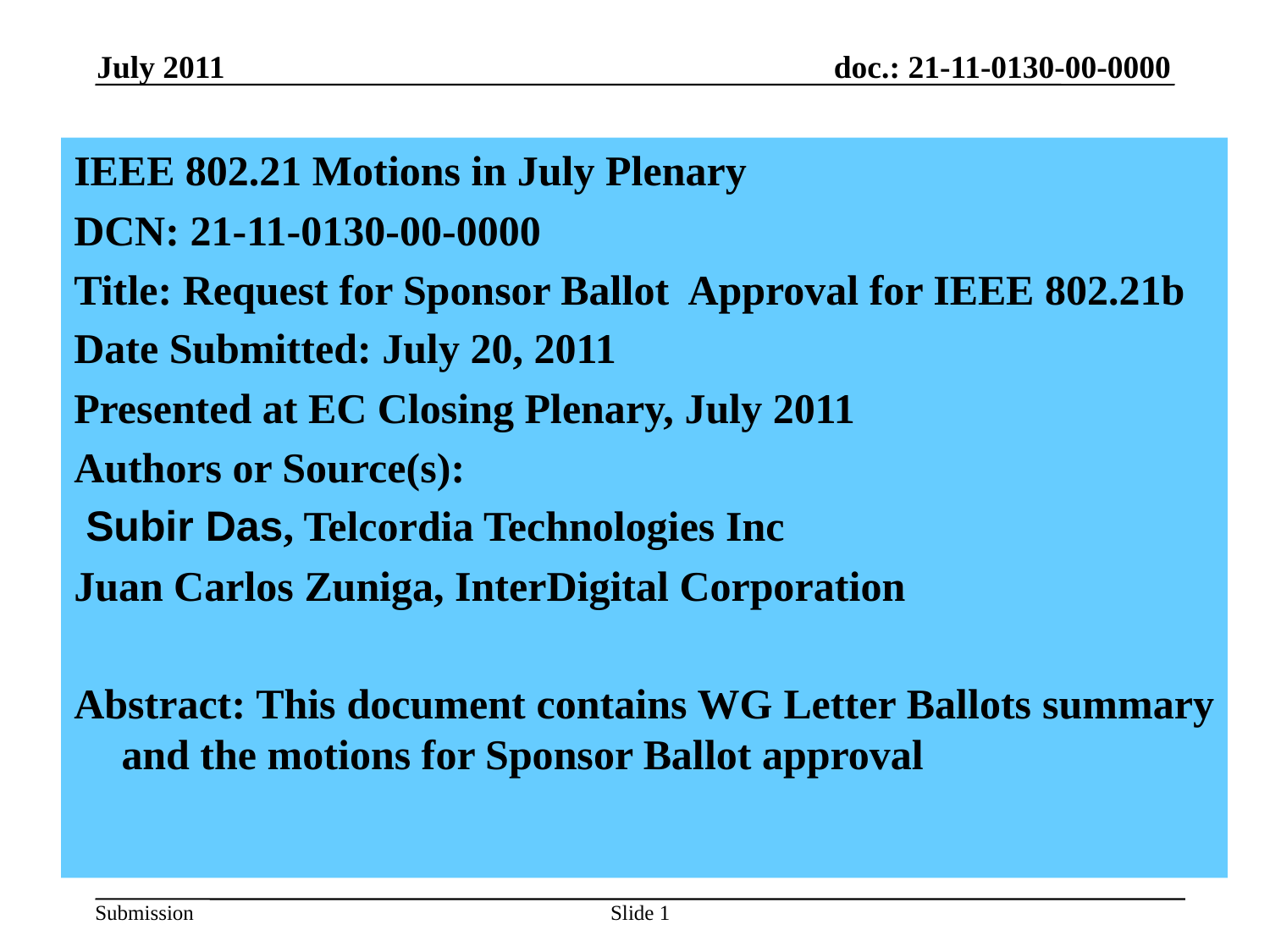

July 2011
IEEE 802.21 Motions in July Plenary
DCN: 21-11-0130-00-0000
Title: Request for Sponsor Ballot  Approval for IEEE 802.21b
Date Submitted: July 20, 2011
Presented at EC Closing Plenary, July 2011
Authors or Source(s):
 Subir Das, Telcordia Technologies Inc
Juan Carlos Zuniga, InterDigital Corporation

Abstract: This document contains WG Letter Ballots summary and the motions for Sponsor Ballot approval
1